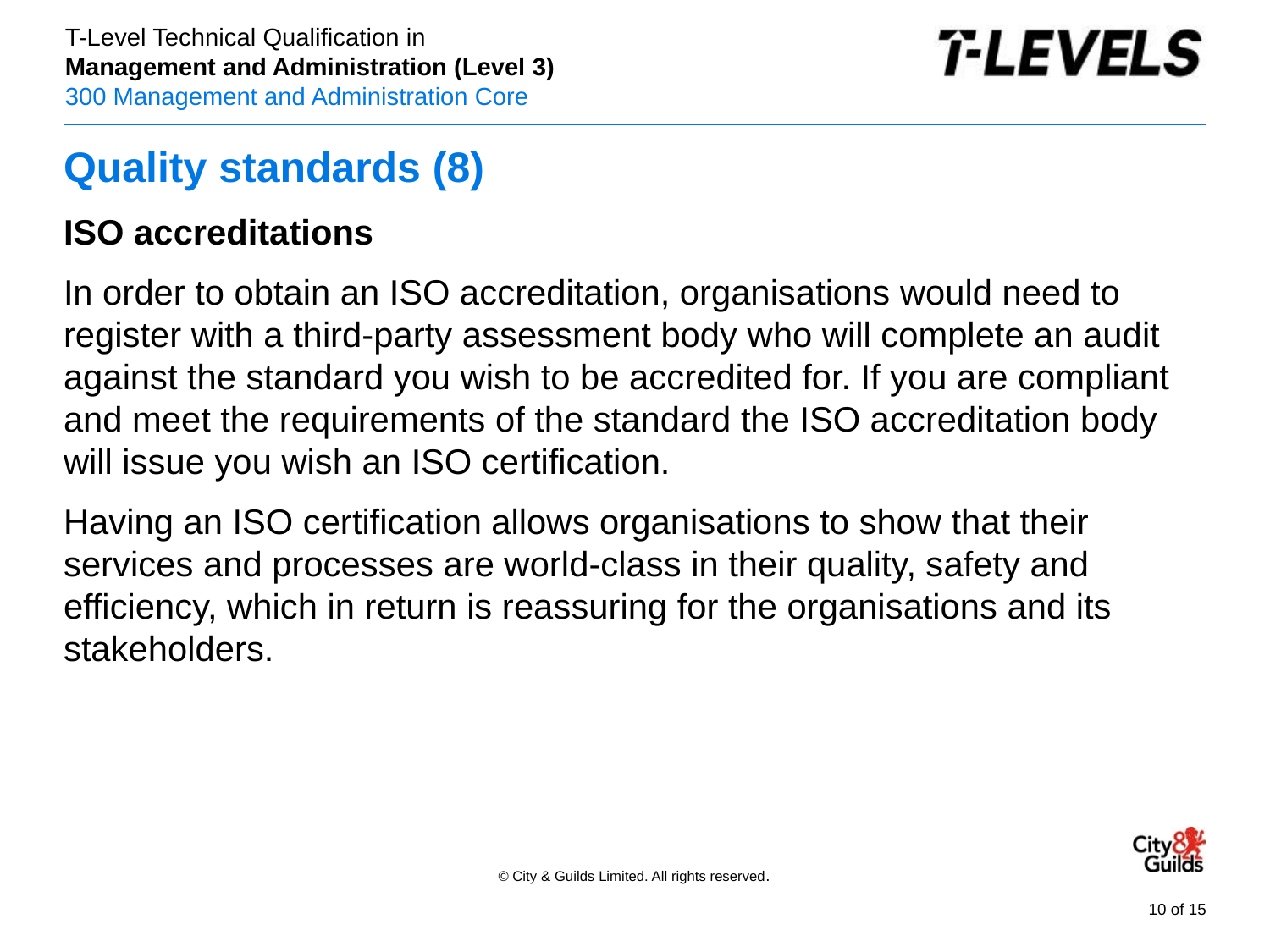

# Quality standards (8)
ISO accreditations
In order to obtain an ISO accreditation, organisations would need to register with a third-party assessment body who will complete an audit against the standard you wish to be accredited for. If you are compliant and meet the requirements of the standard the ISO accreditation body will issue you wish an ISO certification.
Having an ISO certification allows organisations to show that their services and processes are world-class in their quality, safety and efficiency, which in return is reassuring for the organisations and its stakeholders.